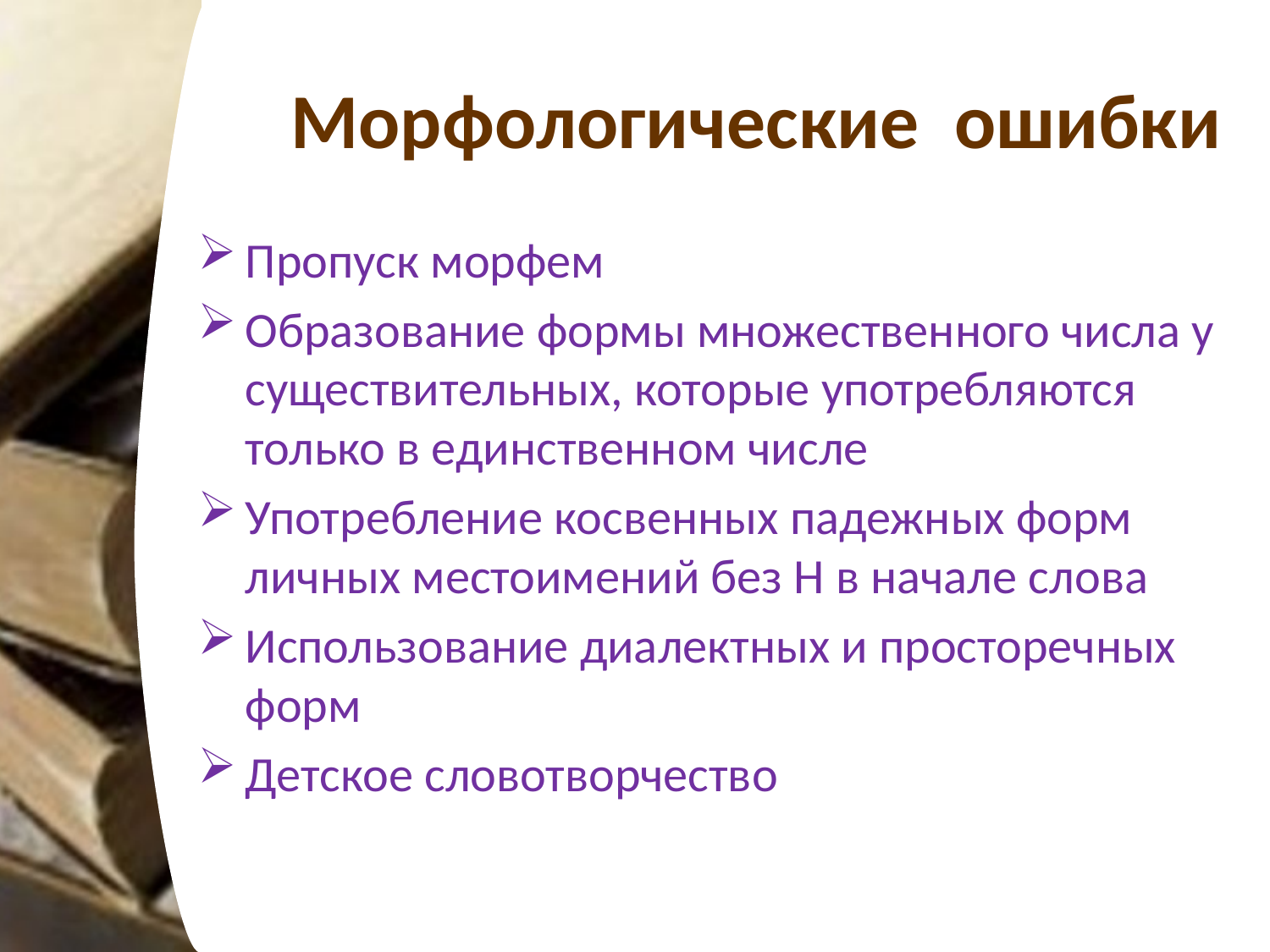

# Морфологические  ошибки
Пропуск морфем
Образование формы множественного числа у существительных, которые употребляются только в единственном числе
Употребление косвенных падежных форм личных местоимений без Н в начале слова
Использование диалектных и просторечных форм
Детское словотворчество